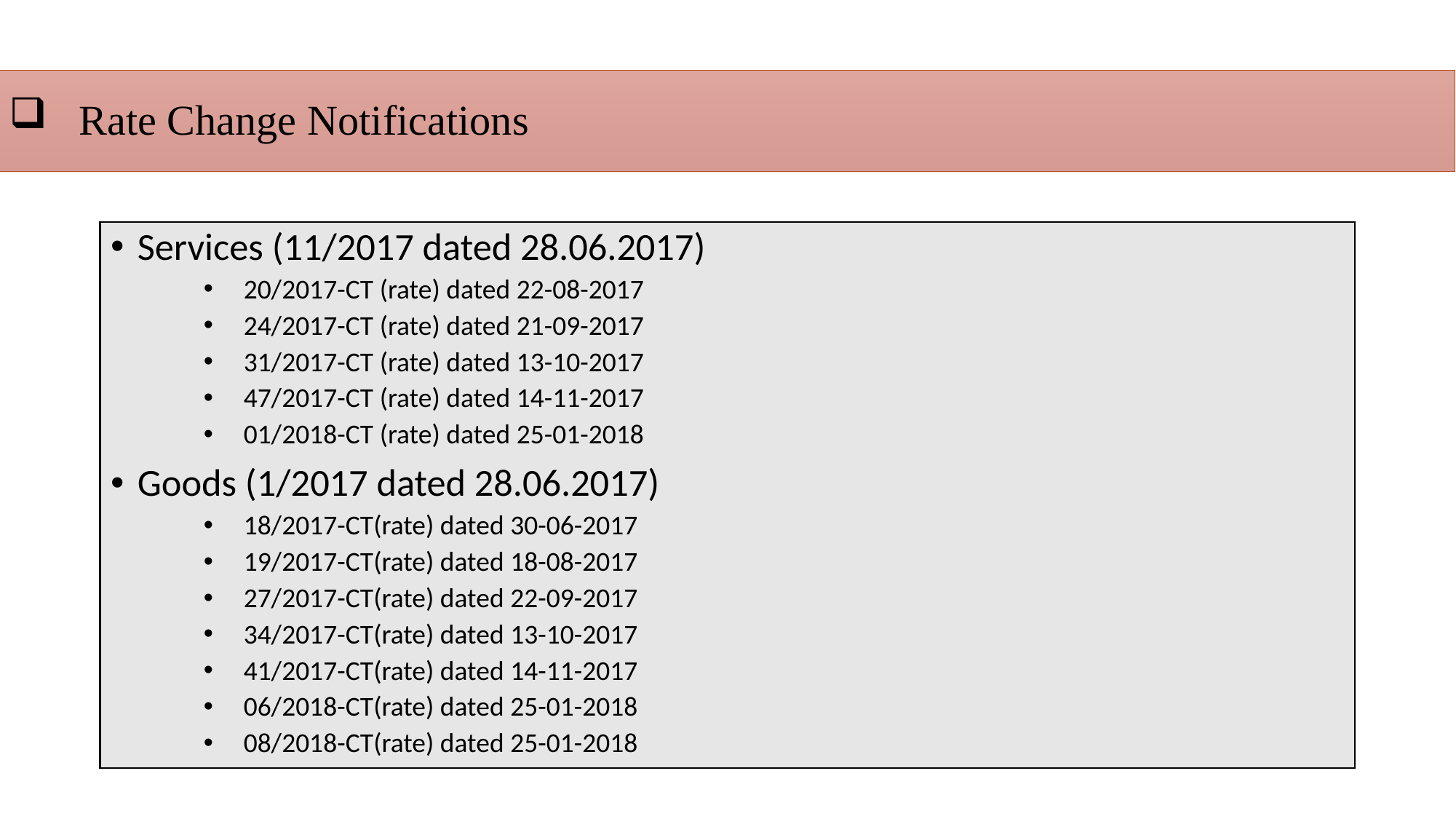

# Rate Change Notifications
Services (11/2017 dated 28.06.2017)
20/2017-CT (rate) dated 22-08-2017
24/2017-CT (rate) dated 21-09-2017
31/2017-CT (rate) dated 13-10-2017
47/2017-CT (rate) dated 14-11-2017
01/2018-CT (rate) dated 25-01-2018
Goods (1/2017 dated 28.06.2017)
18/2017-CT(rate) dated 30-06-2017
19/2017-CT(rate) dated 18-08-2017
27/2017-CT(rate) dated 22-09-2017
34/2017-CT(rate) dated 13-10-2017
41/2017-CT(rate) dated 14-11-2017
06/2018-CT(rate) dated 25-01-2018
08/2018-CT(rate) dated 25-01-2018